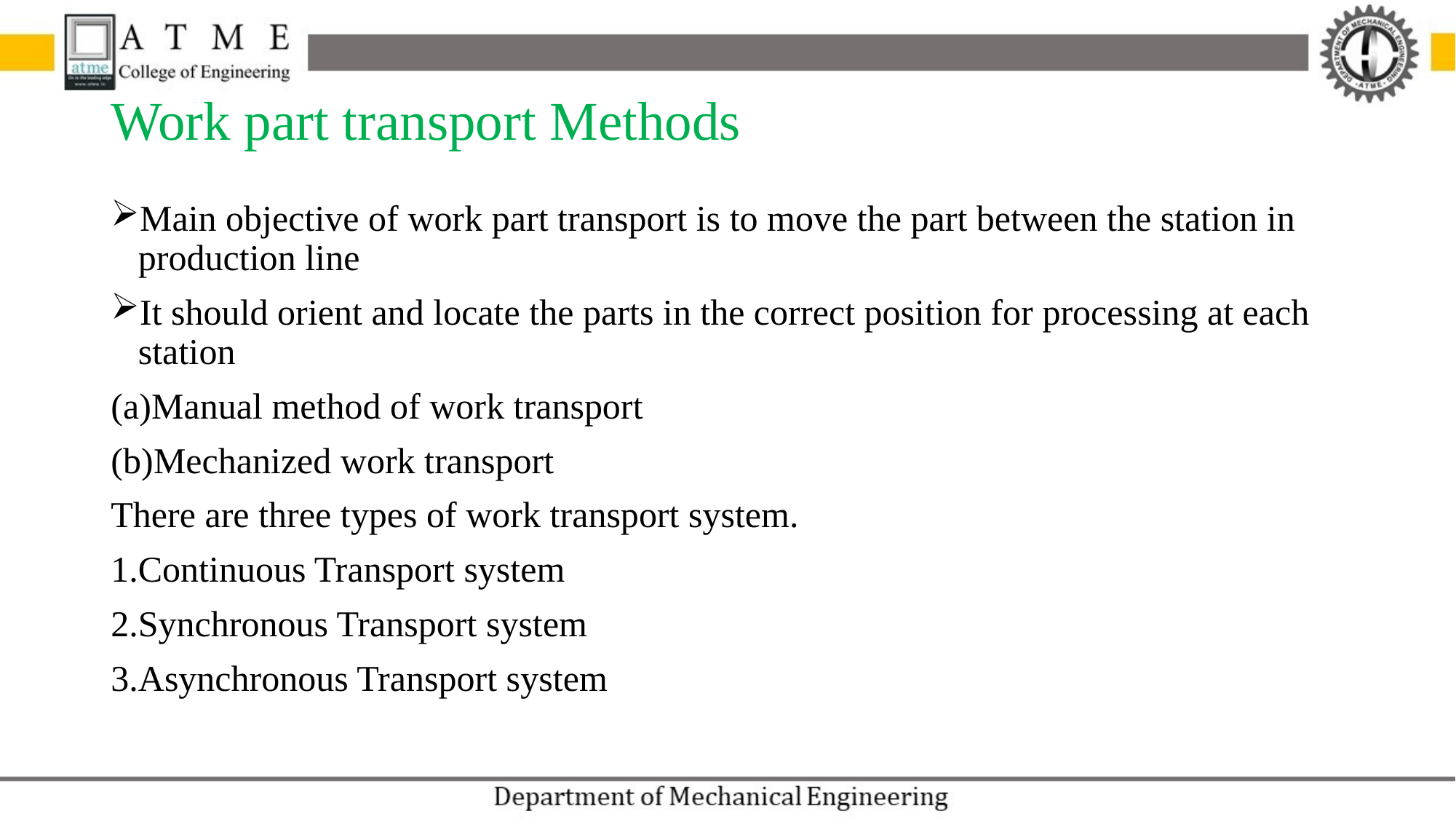

# Work part transport Methods
Main objective of work part transport is to move the part between the station in production line
It should orient and locate the parts in the correct position for processing at each station
(a)Manual method of work transport
(b)Mechanized work transport
There are three types of work transport system.
1.Continuous Transport system
2.Synchronous Transport system
3.Asynchronous Transport system